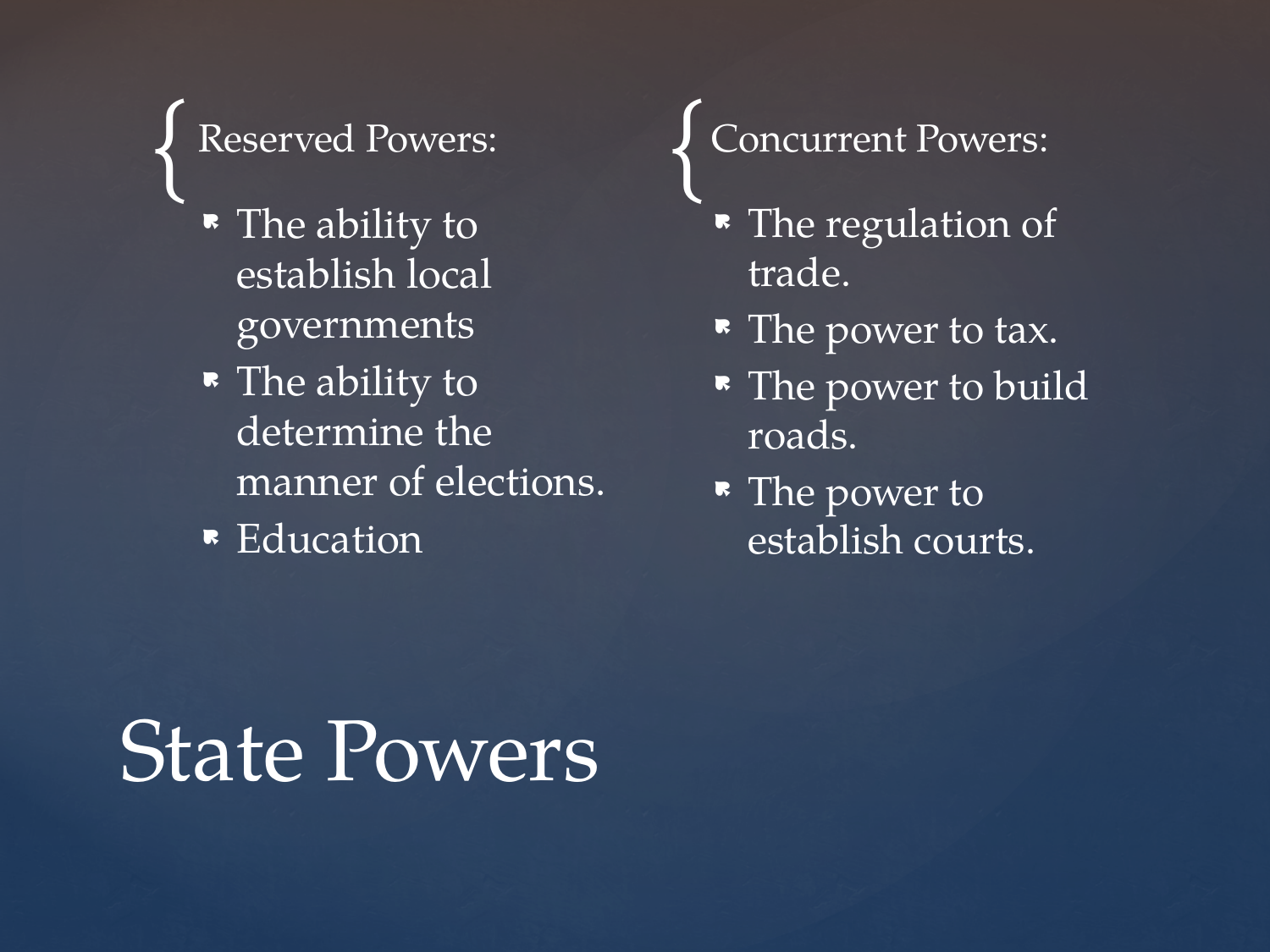

Reserved Powers:
Concurrent Powers:
The ability to establish local governments
The ability to determine the manner of elections.
Education
The regulation of trade.
The power to tax.
The power to build roads.
The power to establish courts.
# State Powers